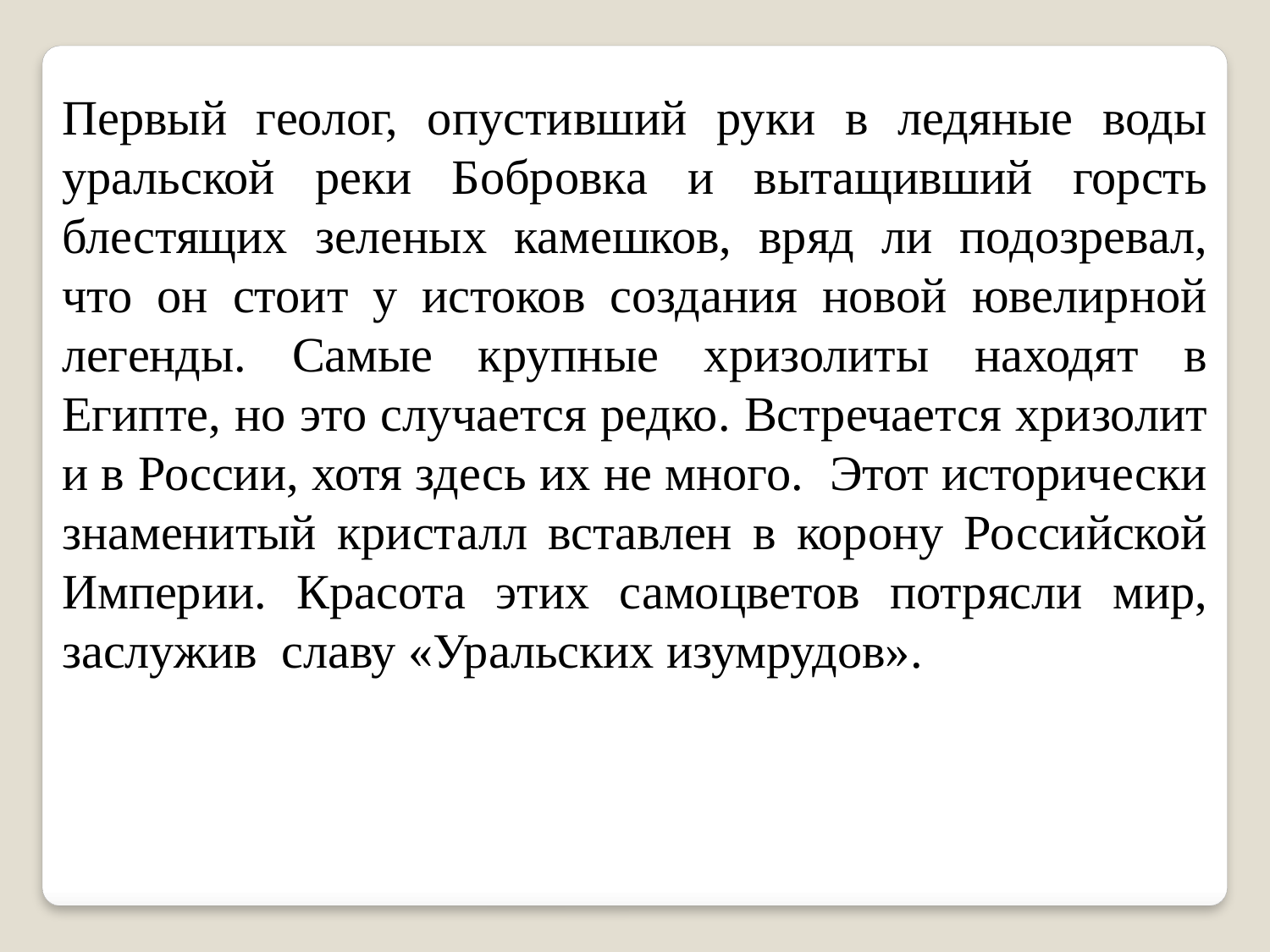

Первый геолог, опустивший руки в ледяные воды уральской реки Бобровка и вытащивший горсть блестящих зеленых камешков, вряд ли подозревал, что он стоит у истоков создания новой ювелирной легенды. Самые крупные хризолиты находят в Египте, но это случается редко. Встречается хризолит и в России, хотя здесь их не много.  Этот исторически знаменитый кристалл вставлен в корону Российской Империи. Красота этих самоцветов потрясли мир, заслужив  славу «Уральских изумрудов».